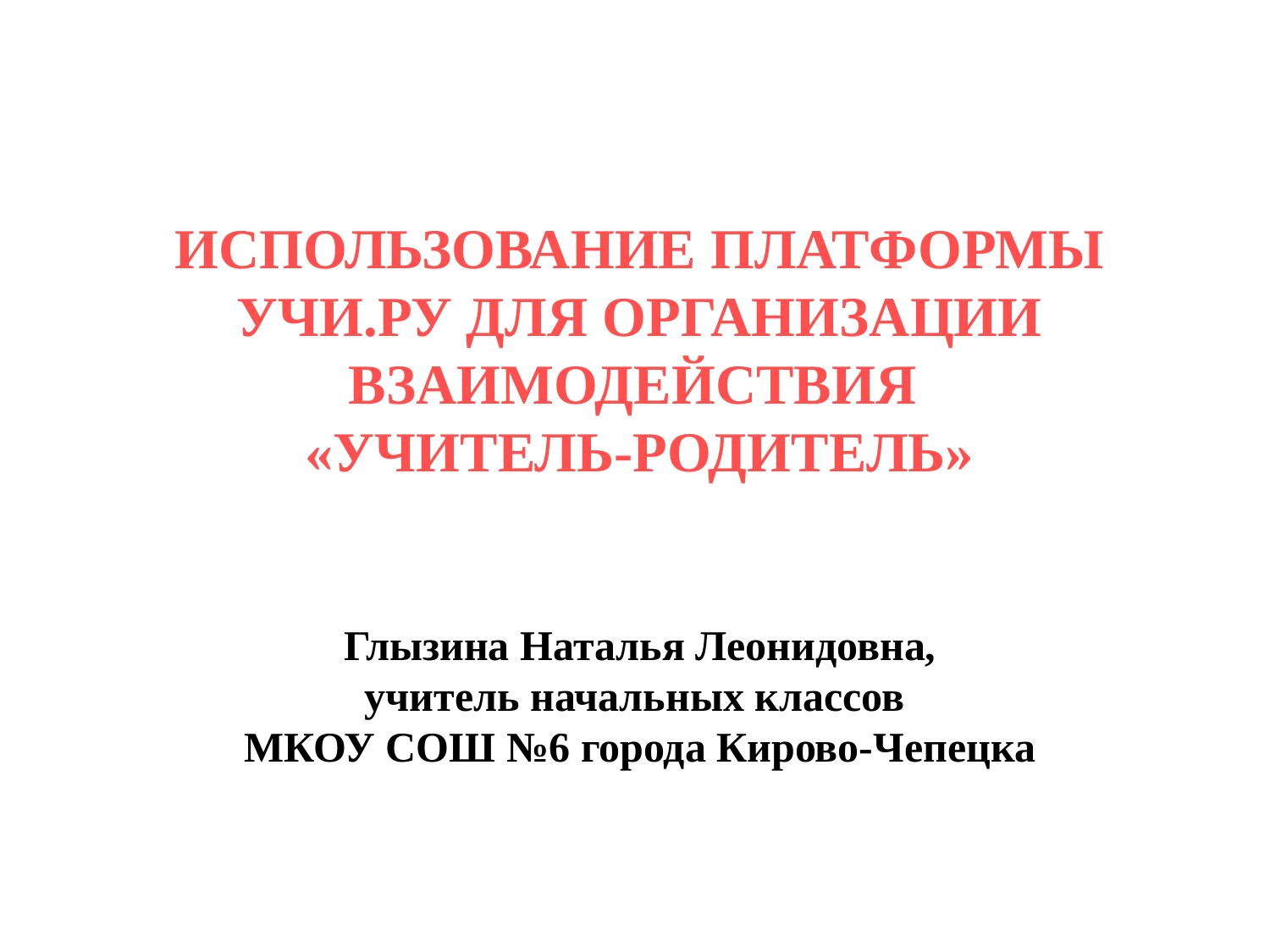

ИСПОЛЬЗОВАНИЕ ПЛАТФОРМЫ УЧИ.РУ ДЛЯ ОРГАНИЗАЦИИ ВЗАИМОДЕЙСТВИЯ
«УЧИТЕЛЬ-РОДИТЕЛЬ»

Глызина Наталья Леонидовна,
учитель начальных классов
МКОУ СОШ №6 города Кирово-Чепецка